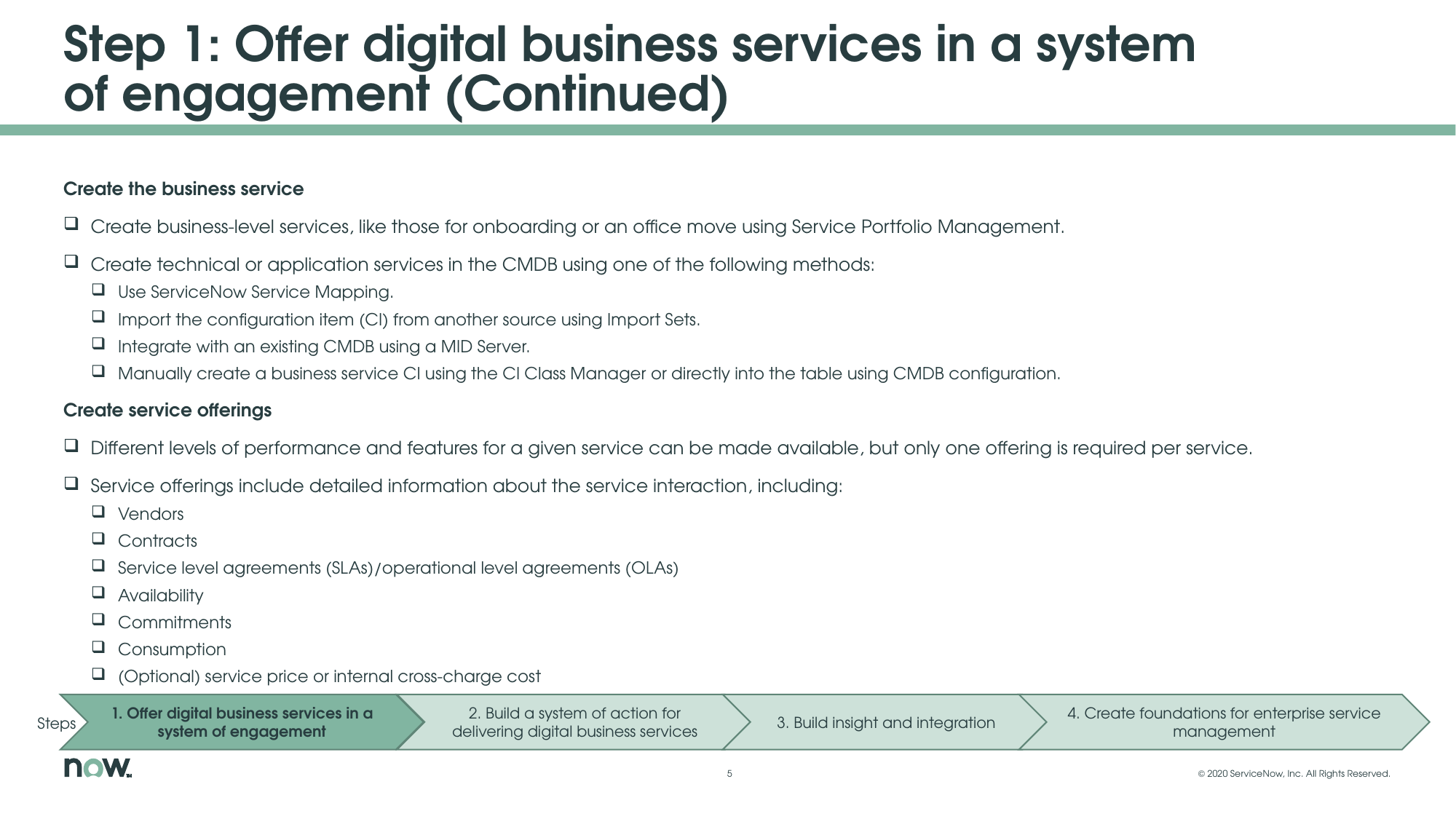

# Step 1: Offer digital business services in a system of engagement (Continued)

Create the business service
Create business-level services, like those for onboarding or an office move using Service Portfolio Management.
Create technical or application services in the CMDB using one of the following methods:
Use ServiceNow Service Mapping.
Import the configuration item (CI) from another source using Import Sets.
Integrate with an existing CMDB using a MID Server.
Manually create a business service CI using the CI Class Manager or directly into the table using CMDB configuration.
Create service offerings
Different levels of performance and features for a given service can be made available, but only one offering is required per service.
Service offerings include detailed information about the service interaction, including:
Vendors
Contracts
Service level agreements (SLAs)/operational level agreements (OLAs)
Availability
Commitments
Consumption
(Optional) service price or internal cross-charge cost

1. Offer digital business services in a system of engagement
2. Build a system of action for delivering digital business services
3. Build insight and integration
4. Create foundations for enterprise service management
Steps